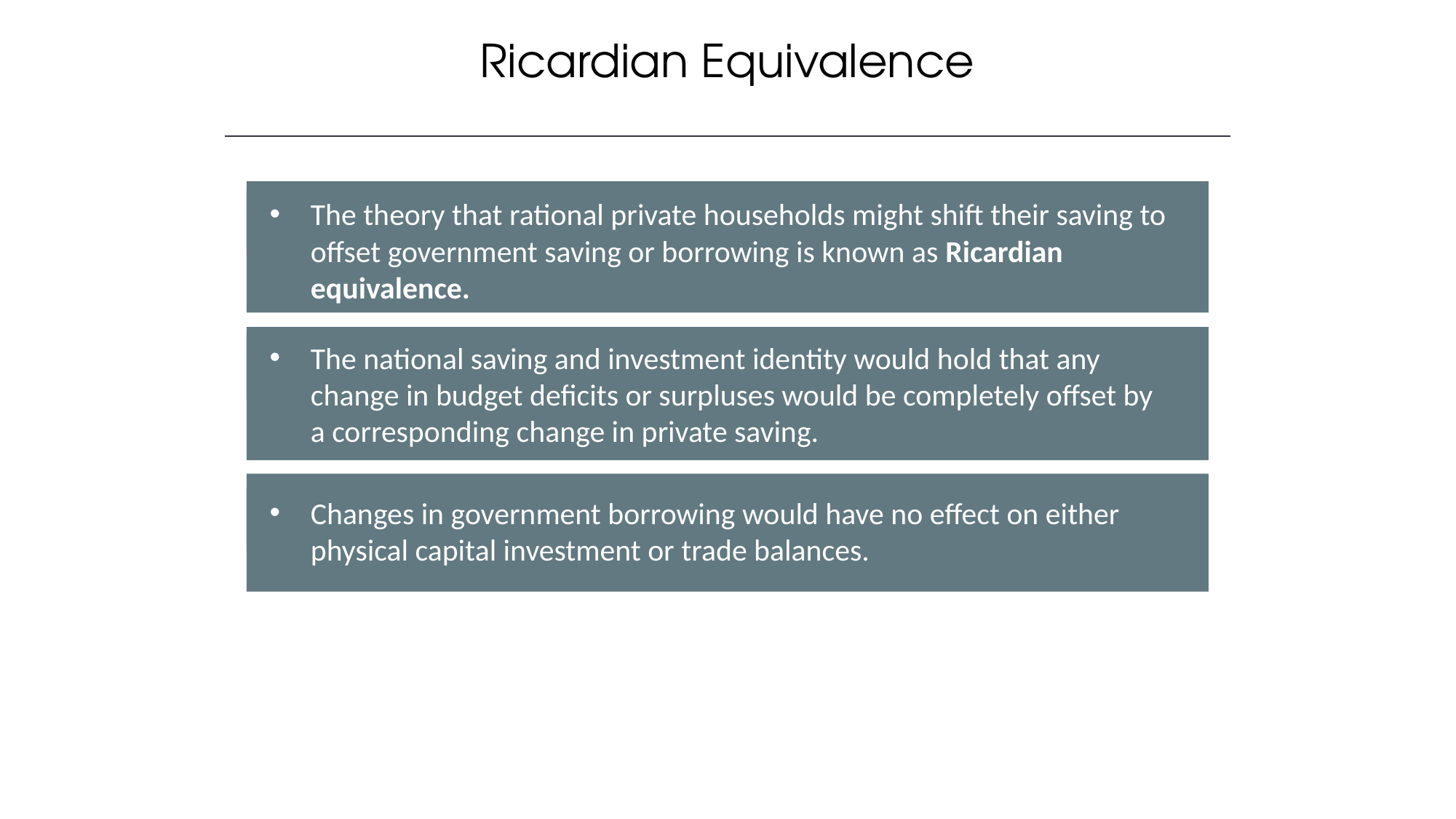

Ricardian Equivalence
HAWKES LEARNING

The theory that rational private households might shift their saving to offset government saving or borrowing is known as Ricardian equivalence.

The national saving and investment identity would hold that any change in budget deficits or surpluses would be completely offset by a corresponding change in private saving.

Changes in government borrowing would have no effect on either physical capital investment or trade balances.
The CPI is subject to two types of bias: substitution bias and quality/new goods bias.
Both substitution bias and quality/new goods bias tend to overstate the negative impact of inflation on consumers.